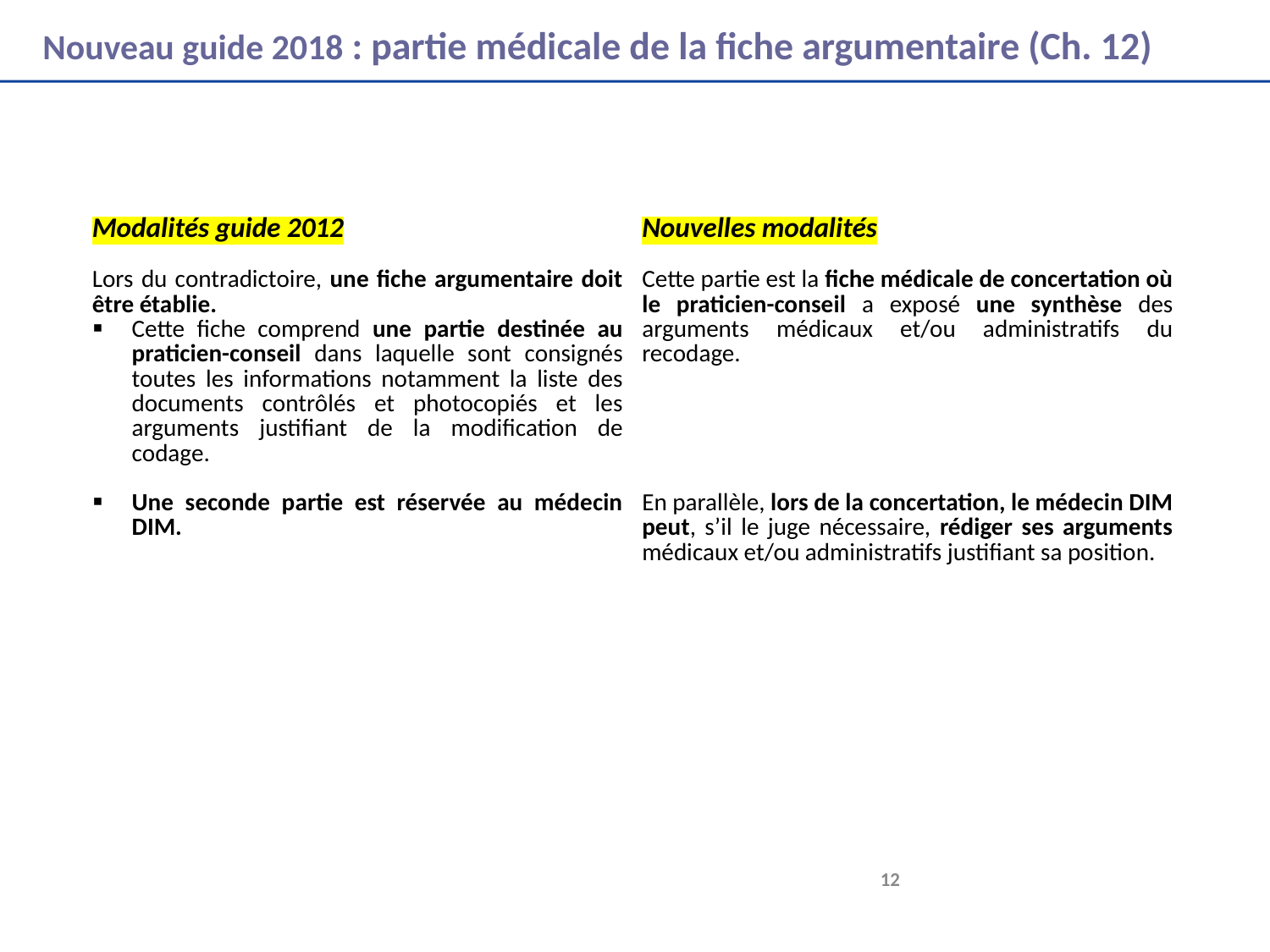

# Nouveau guide 2018 : partie médicale de la fiche argumentaire (Ch. 12)
| Modalités guide 2012 Lors du contradictoire, une fiche argumentaire doit être établie. Cette fiche comprend une partie destinée au praticien-conseil dans laquelle sont consignés toutes les informations notamment la liste des documents contrôlés et photocopiés et les arguments justifiant de la modification de codage. Une seconde partie est réservée au médecin DIM. | Nouvelles modalités Cette partie est la fiche médicale de concertation où le praticien-conseil a exposé une synthèse des arguments médicaux et/ou administratifs du recodage.       En parallèle, lors de la concertation, le médecin DIM peut, s’il le juge nécessaire, rédiger ses arguments médicaux et/ou administratifs justifiant sa position. |
| --- | --- |
	12